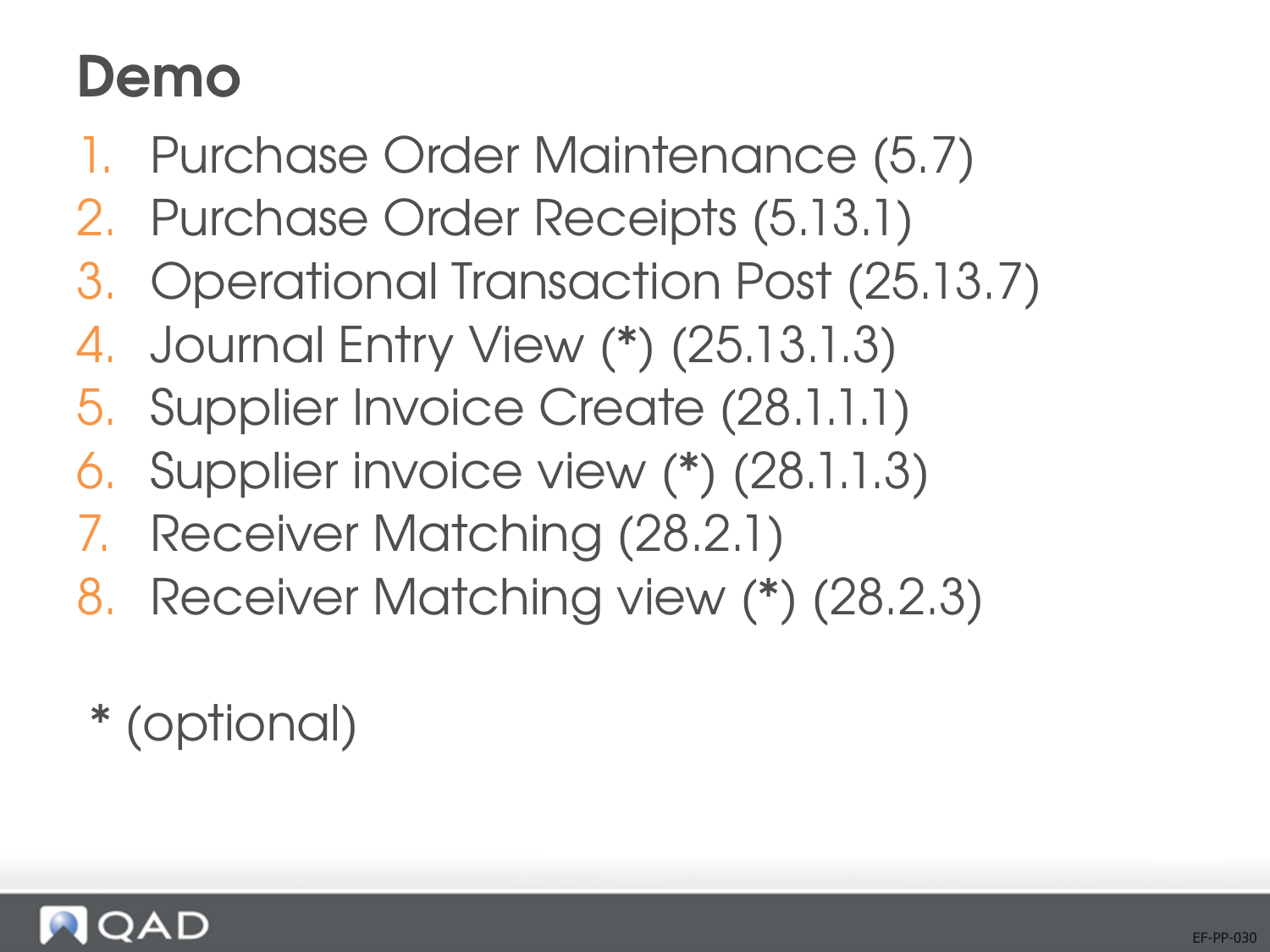

# Demo
Purchase Order Maintenance (5.7)
Purchase Order Receipts (5.13.1)
Operational Transaction Post (25.13.7)
Journal Entry View (*) (25.13.1.3)
Supplier Invoice Create (28.1.1.1)
Supplier invoice view (*) (28.1.1.3)
Receiver Matching (28.2.1)
Receiver Matching view (*) (28.2.3)

 * (optional)

EF-PP-030